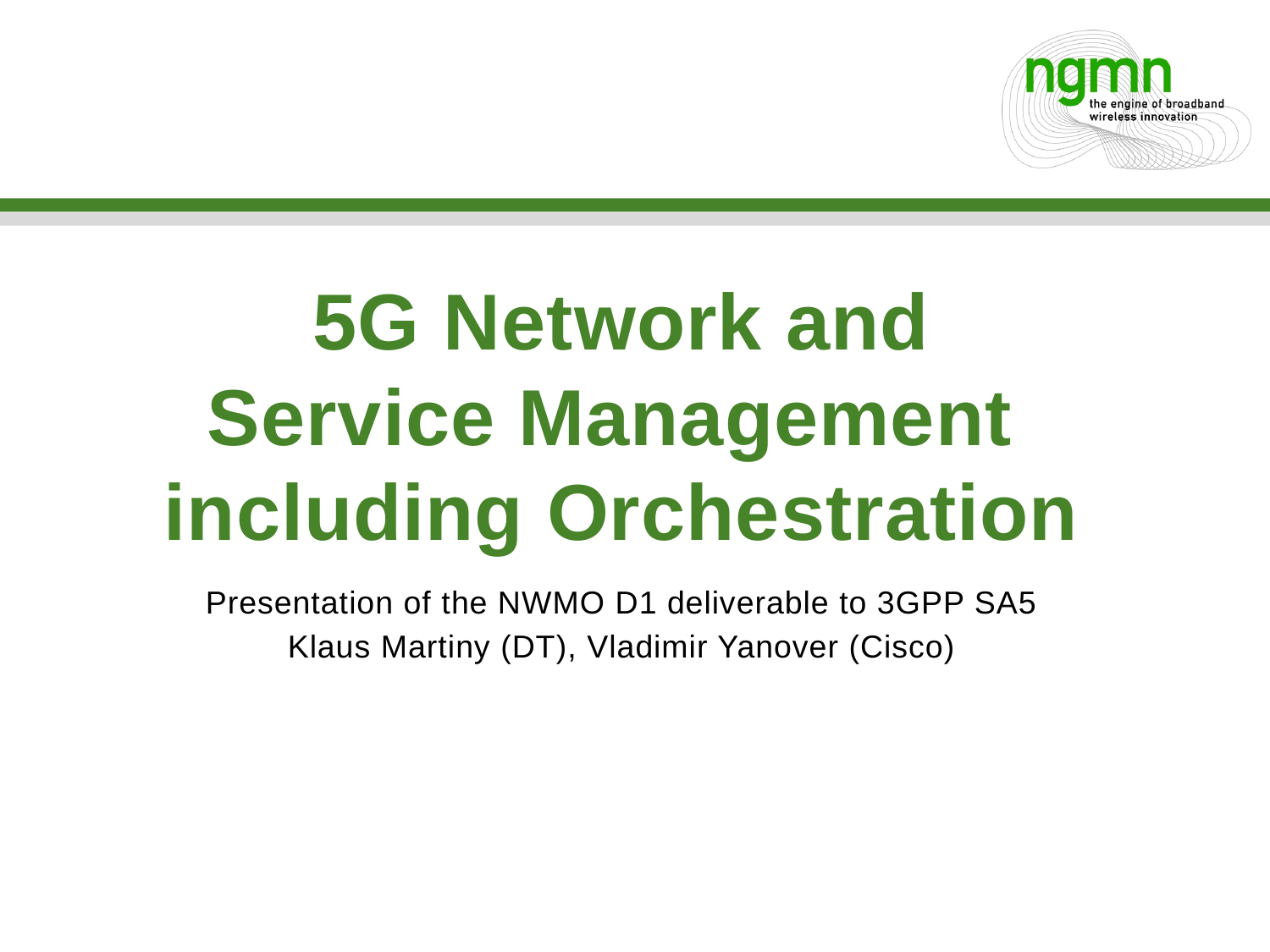

# 5G Network and Service Management  including Orchestration
Presentation of the NWMO D1 deliverable to 3GPP SA5
Klaus Martiny (DT), Vladimir Yanover (Cisco)